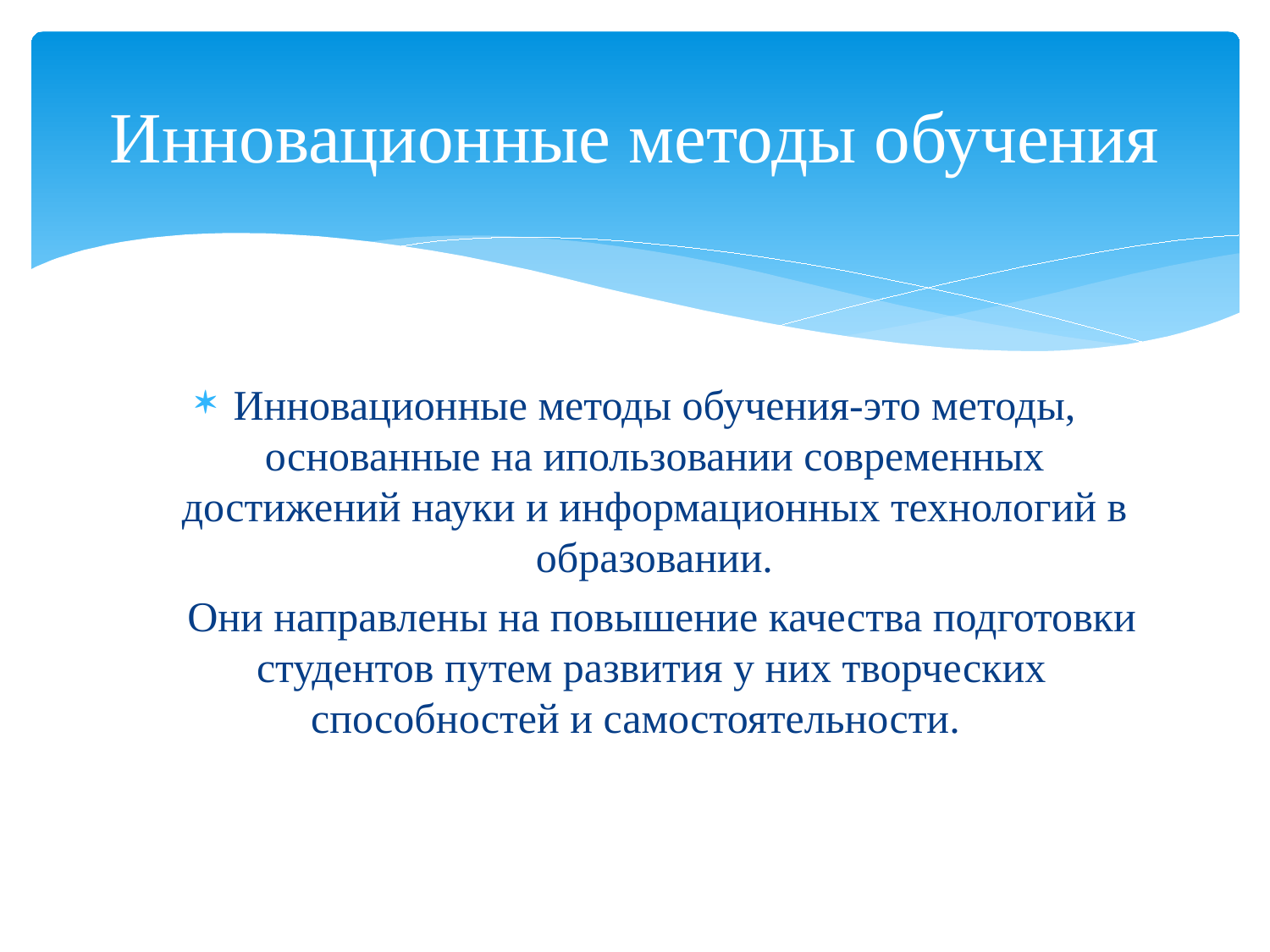

# Инновационные методы обучения
Инновационные методы обучения-это методы, основанные на ипользовании современных достижений науки и информационных технологий в образовании.
     Они направлены на повышение качества подготовки    студентов путем развития у них творческих способностей и самостоятельности.